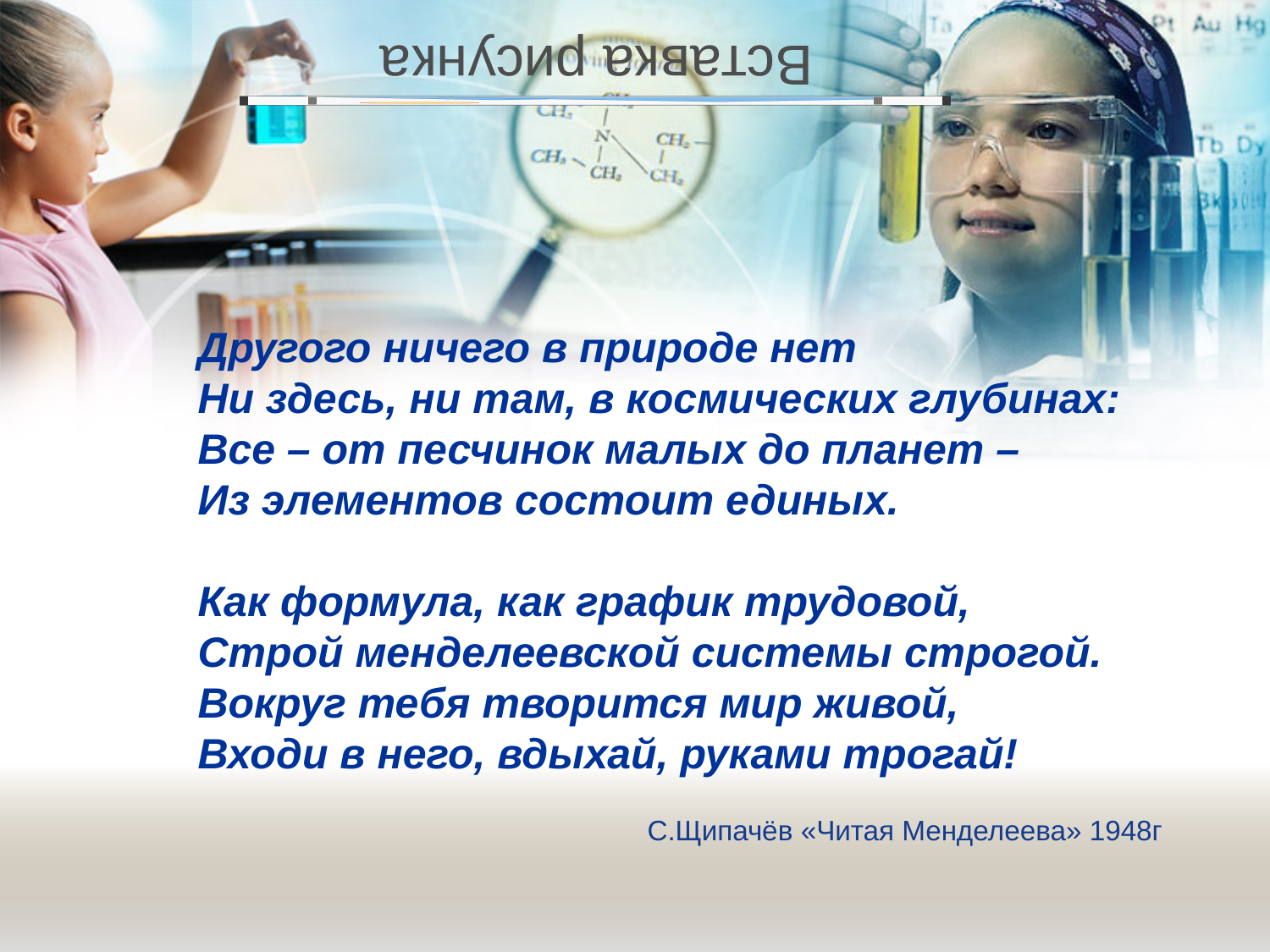

# Другого ничего в природе нет Ни здесь, ни там, в космических глубинах: Все – от песчинок малых до планет – Из элементов состоит единых. Как формула, как график трудовой, Строй менделеевской системы строгой. Вокруг тебя творится мир живой, Входи в него, вдыхай, руками трогай!
                                     С.Щипачёв «Читая Менделеева» 1948г